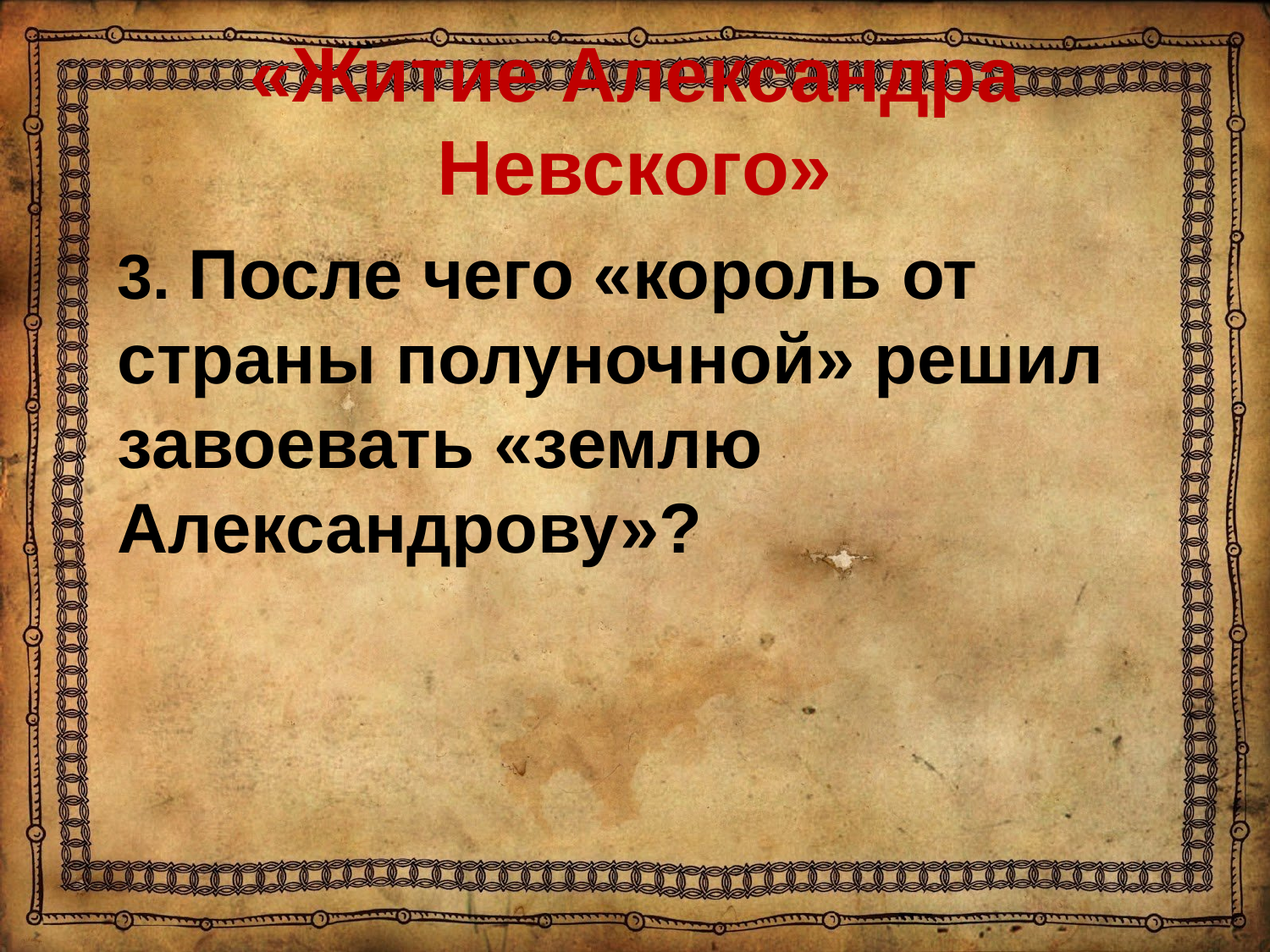

# «Житие Александра Невского»
3. После чего «король от страны полуночной» решил завоевать «землю Александрову»?